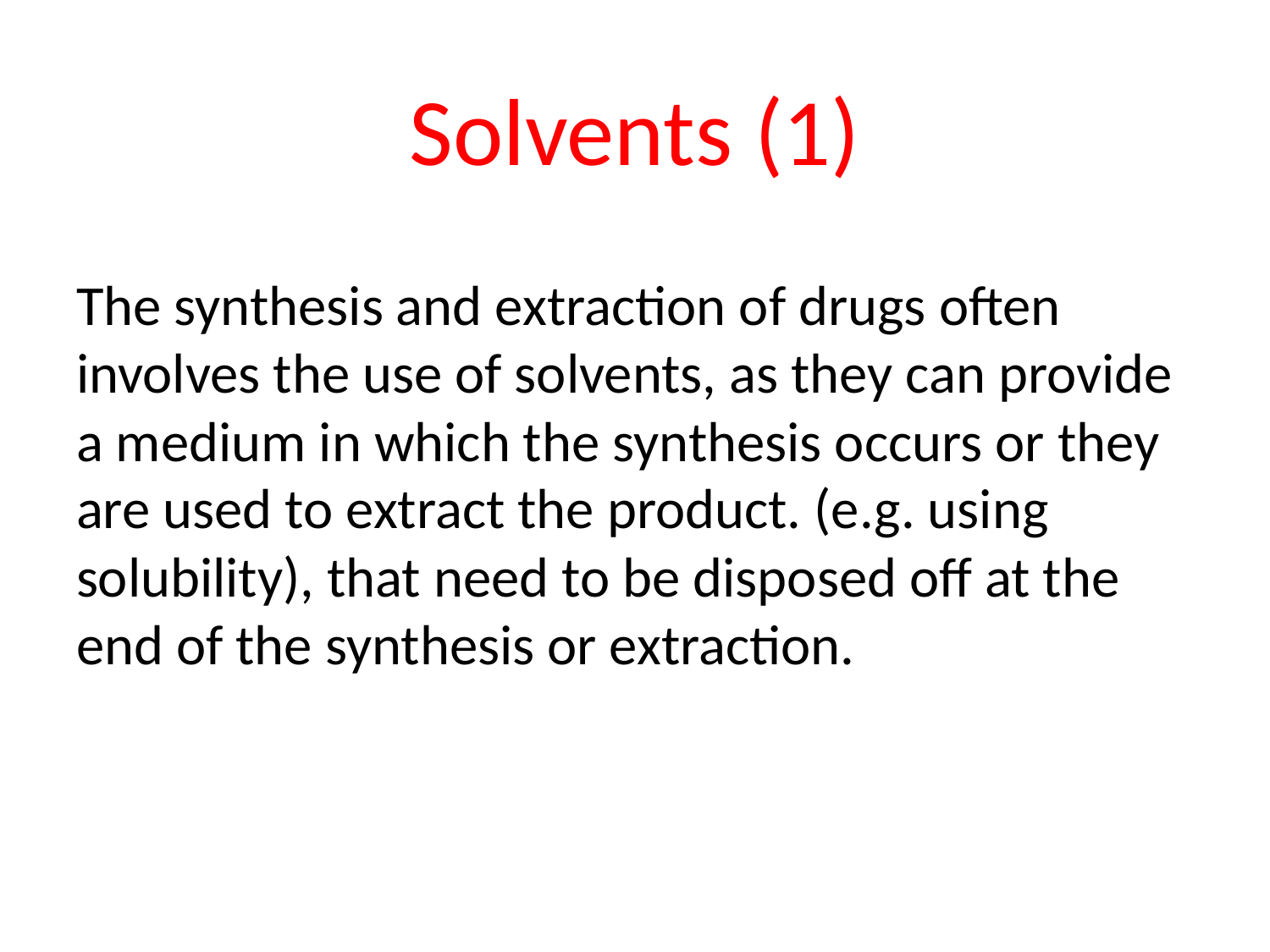

# Solvents (1)
The synthesis and extraction of drugs often involves the use of solvents, as they can provide a medium in which the synthesis occurs or they are used to extract the product. (e.g. using solubility), that need to be disposed off at the end of the synthesis or extraction.